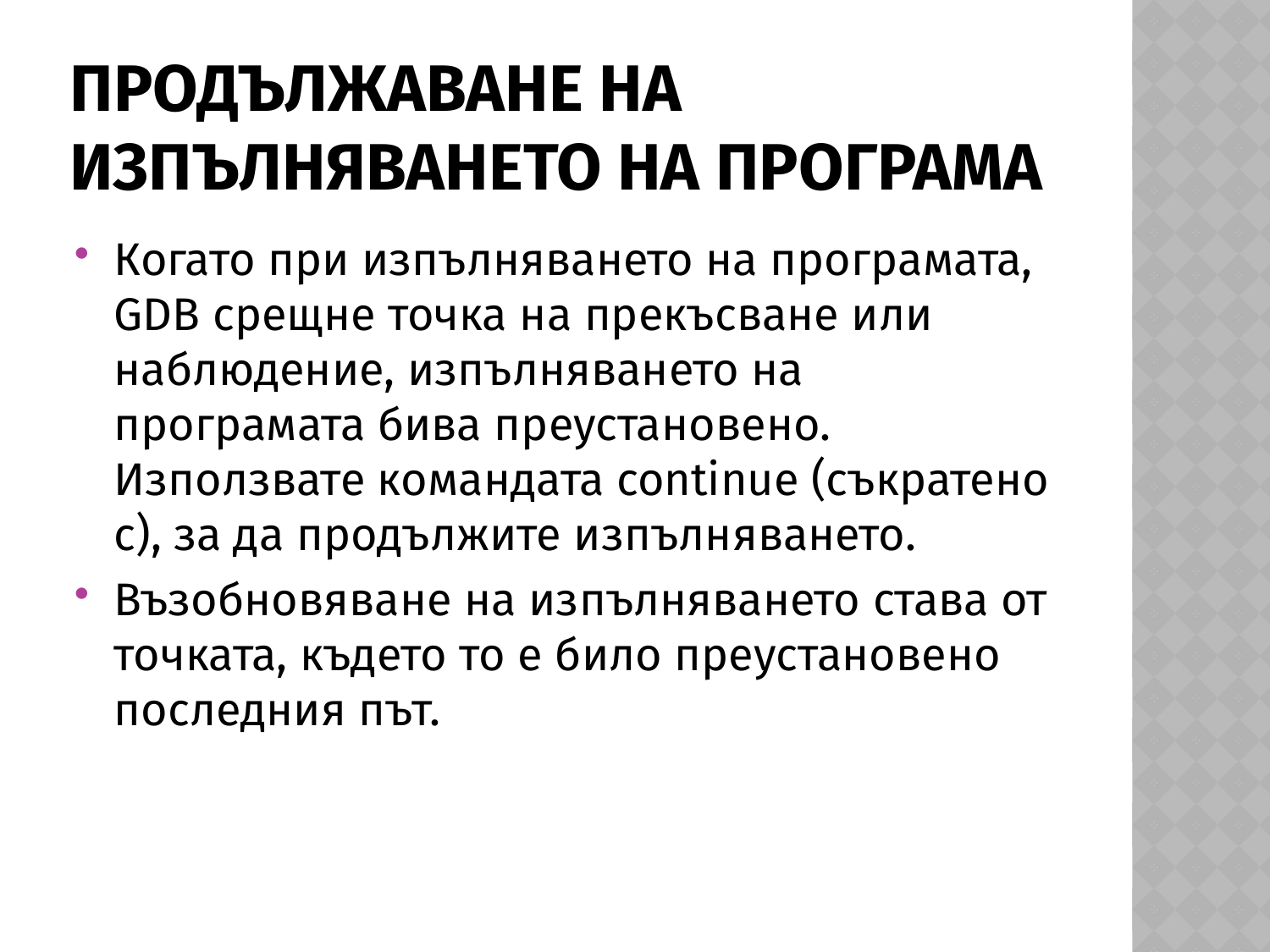

# Продължаване на изпълняването на програма
Когато при изпълняването на програмата, GDB срещне точка на прекъсване или наблюдение, изпълняването на програмата бива преустановено. Използвате командата continue (съкратено c), за да продължите изпълняването.
Възобновяване на изпълняването става от точката, където то е било преустановено последния път.